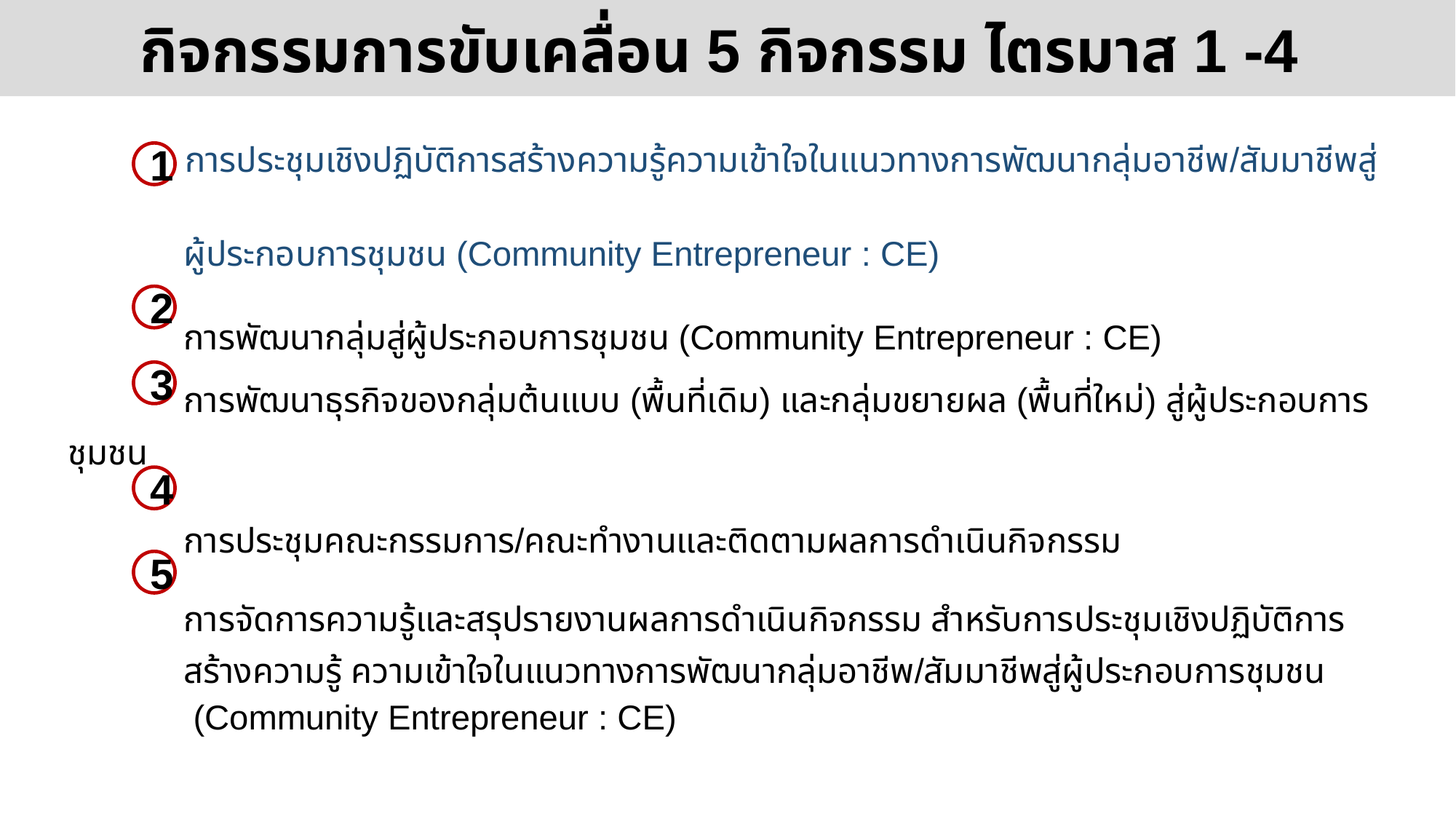

กิจกรรมการขับเคลื่อน 5 กิจกรรม ไตรมาส 1 -4
               การประชุมเชิงปฏิบัติการสร้างความรู้ความเข้าใจในแนวทางการพัฒนากลุ่มอาชีพ/สัมมาชีพสู่
             ผู้ประกอบการชุมชน (Community Entrepreneur : CE)
             การพัฒนากลุ่มสู่ผู้ประกอบการชุมชน (Community Entrepreneur : CE)
             การพัฒนาธุรกิจของกลุ่มต้นแบบ (พื้นที่เดิม) และกลุ่มขยายผล (พื้นที่ใหม่) สู่ผู้ประกอบการชุมชน
             การประชุมคณะกรรมการ/คณะทำงานและติดตามผลการดำเนินกิจกรรม
             การจัดการความรู้และสรุปรายงานผลการดำเนินกิจกรรม สำหรับการประชุมเชิงปฏิบัติการ
             สร้างความรู้ ความเข้าใจในแนวทางการพัฒนากลุ่มอาชีพ/สัมมาชีพสู่ผู้ประกอบการชุมชน
             (Community Entrepreneur : CE)
1
2
3
4
5